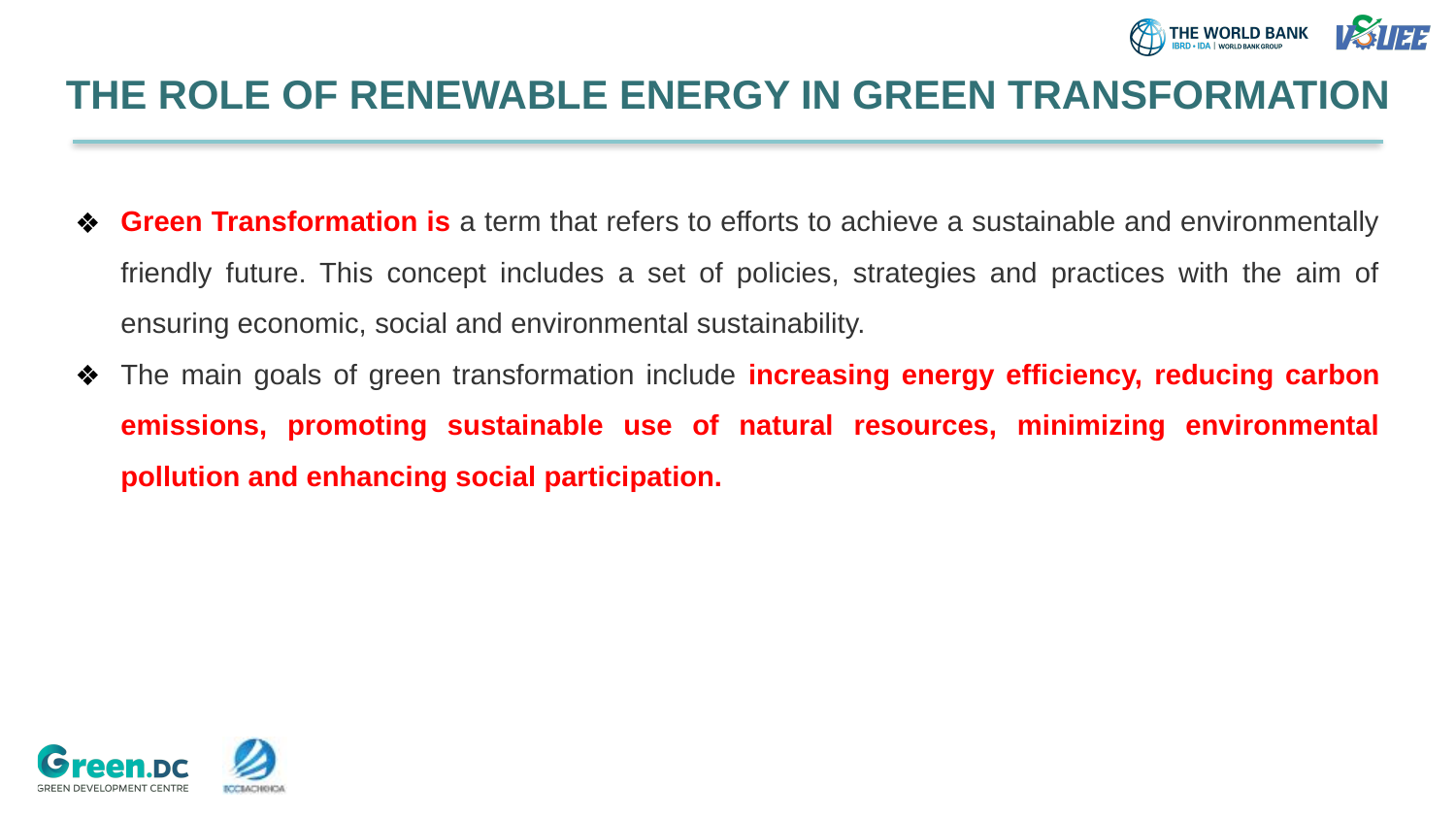

# THE ROLE OF RENEWABLE ENERGY IN GREEN TRANSFORMATION
Green Transformation is a term that refers to efforts to achieve a sustainable and environmentally friendly future. This concept includes a set of policies, strategies and practices with the aim of ensuring economic, social and environmental sustainability.
The main goals of green transformation include increasing energy efficiency, reducing carbon emissions, promoting sustainable use of natural resources, minimizing environmental pollution and enhancing social participation.